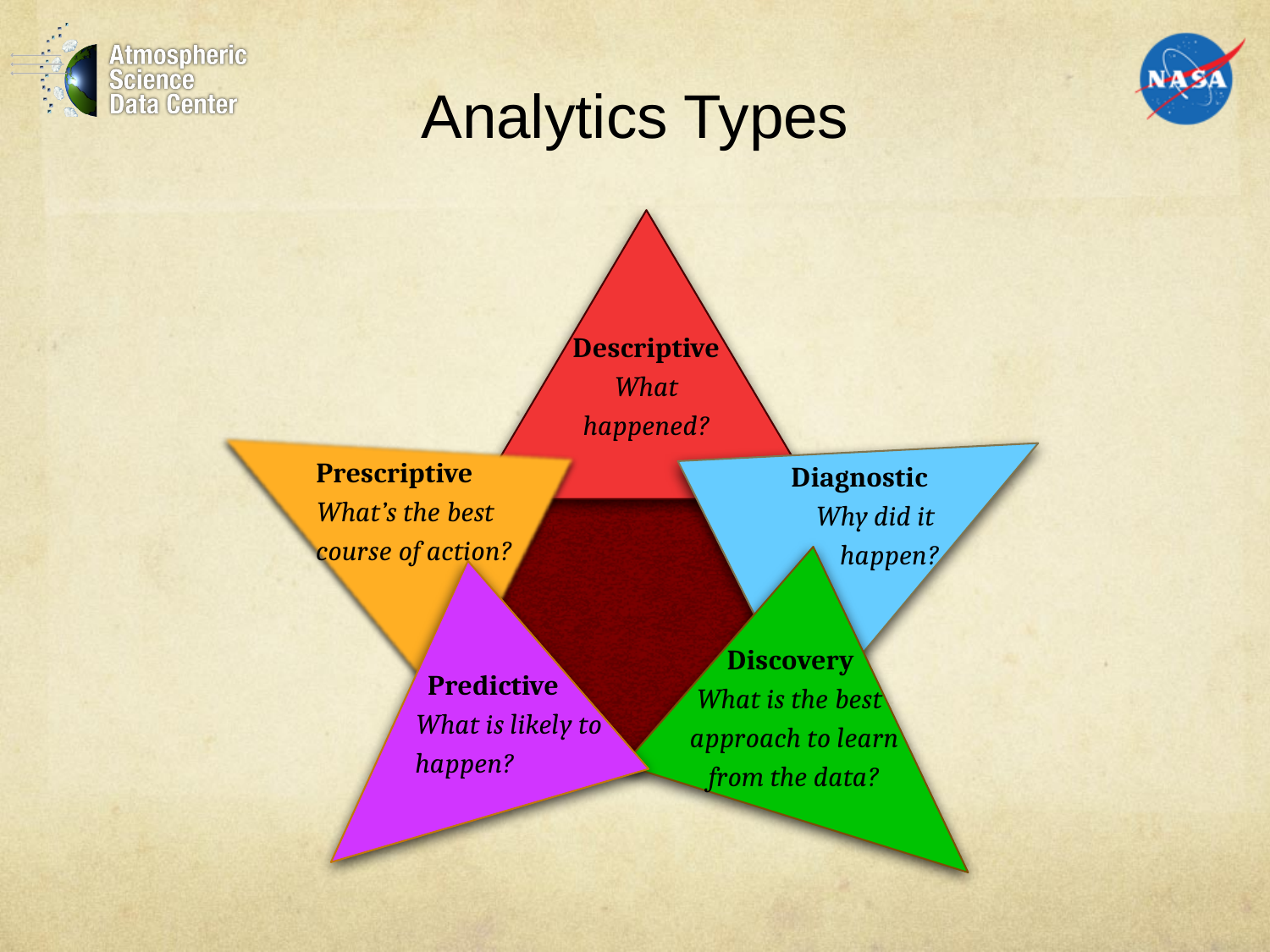

# Analytics Types

Descriptive
What happened?

Prescriptive
What’s the best course of action?
Diagnostic
    Why did it
        happen?

      Discovery
 What is the best approach to learn
   from the data?

  Predictive
What is likely to happen?